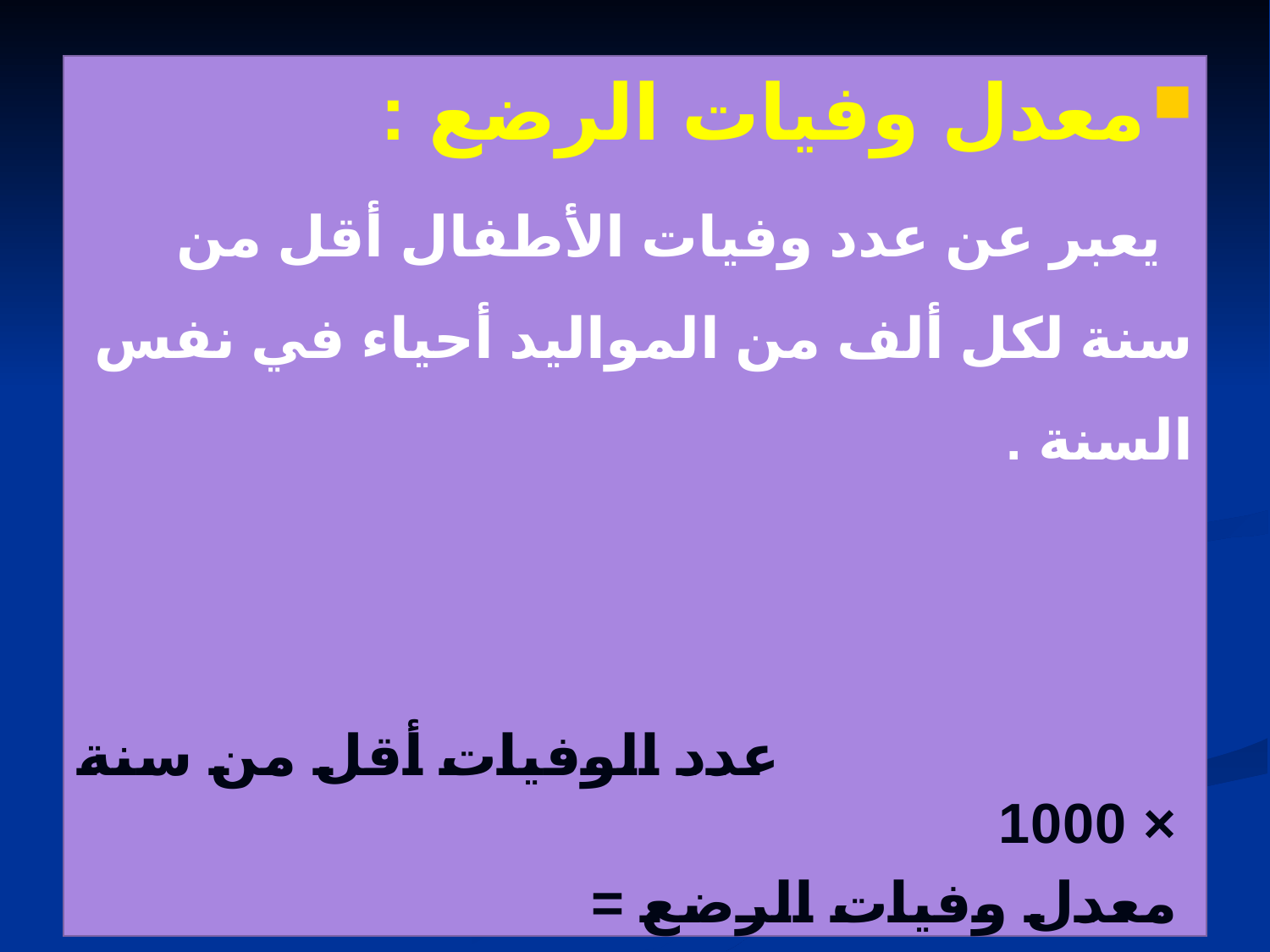

معدل وفيات الرضع :
  يعبر عن عدد وفيات الأطفال أقل من سنة لكل ألف من المواليد أحياء في نفس السنة .

                         عدد الوفيات أقل من سنة  × 1000
 معدل وفيات الرضع =  ـــــــــــــــــــــــــــــــــ
                        عدد المواليد أحياء في نفس السنة